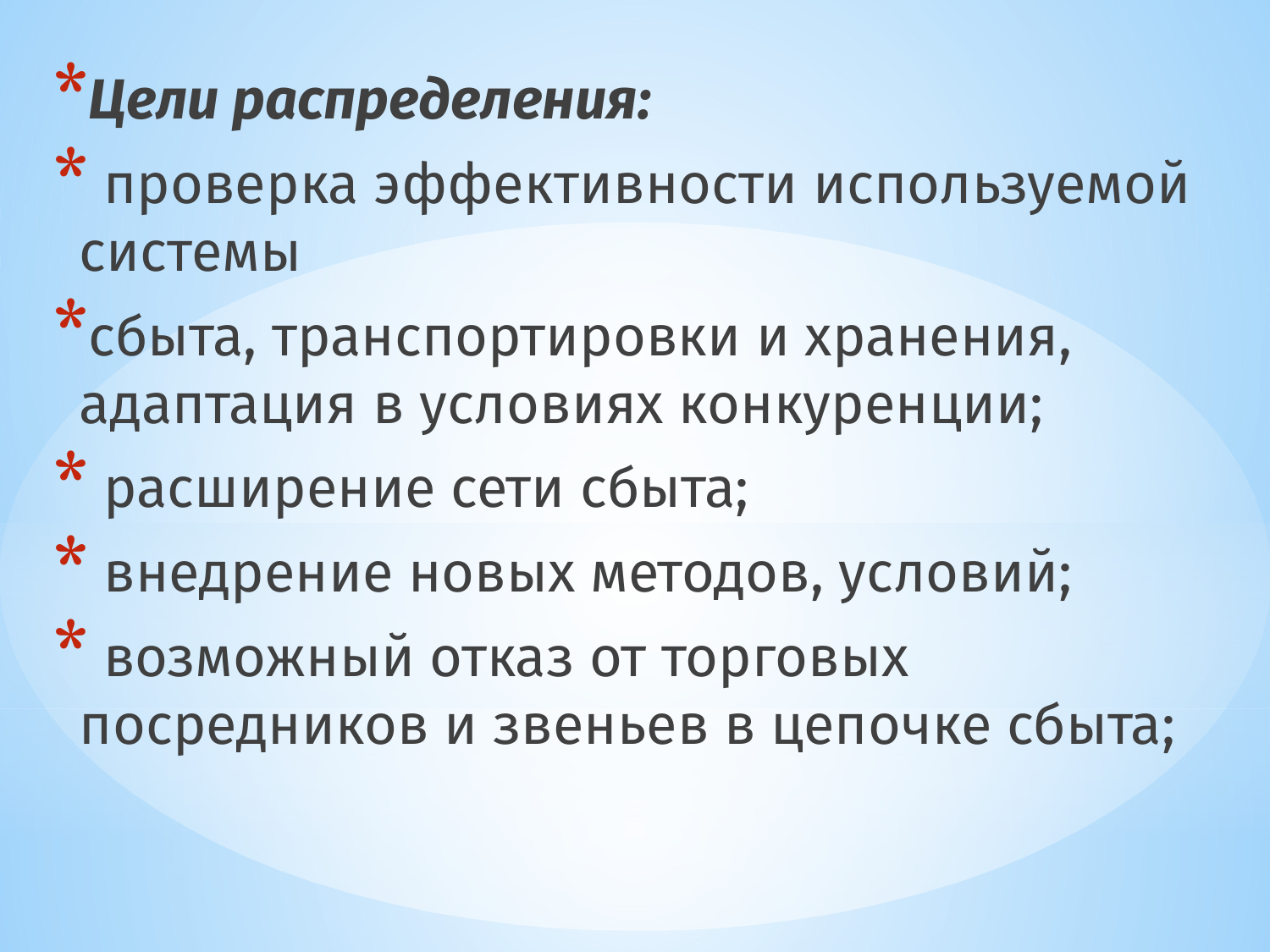

Цели распределения:
 проверка эффективности используемой системы
сбыта, транспортировки и хранения, адаптация в условиях конкуренции;
 расширение сети сбыта;
 внедрение новых методов, условий;
 возможный отказ от торговых посредников и звеньев в цепочке сбыта;
#